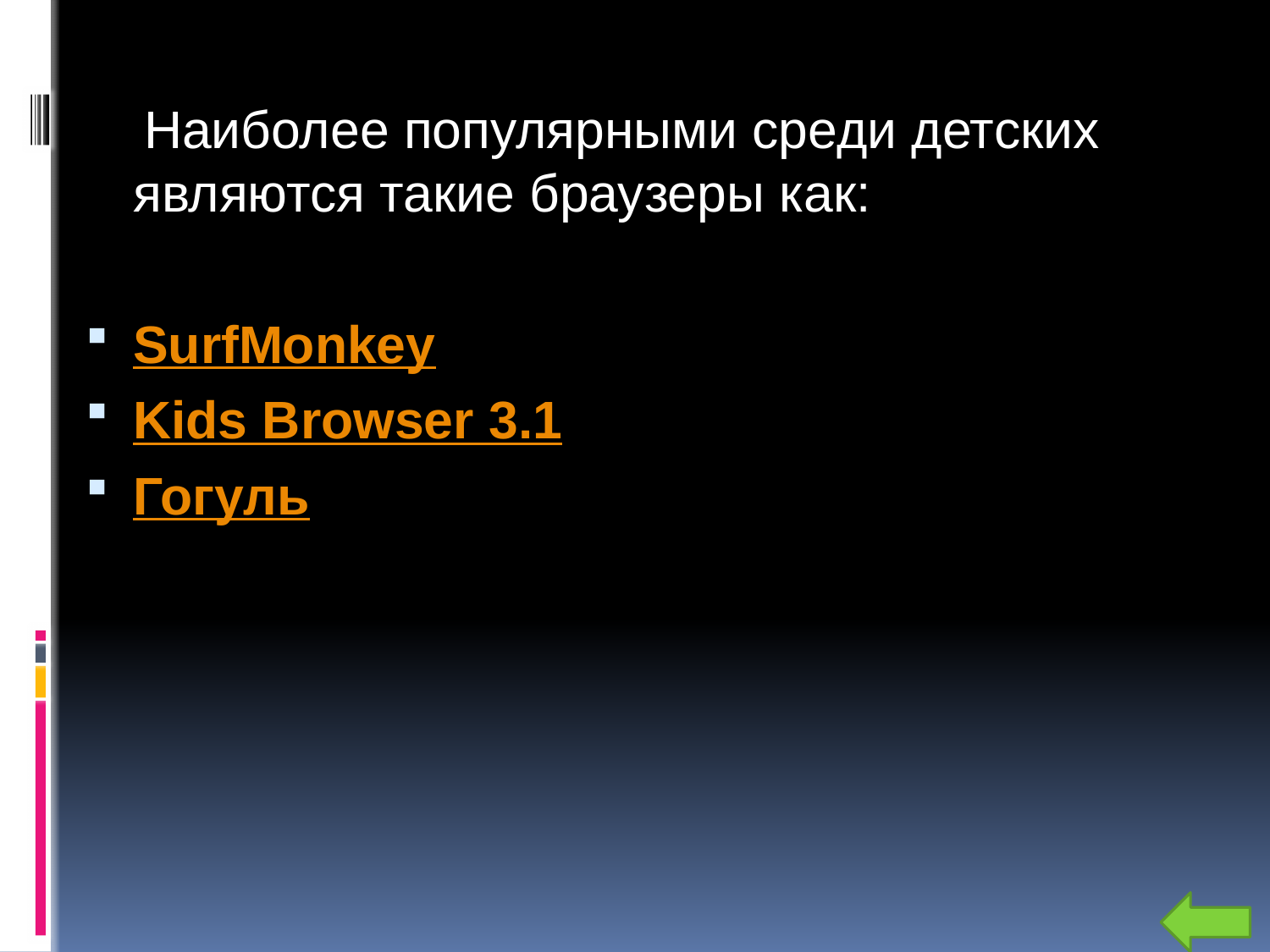

Наиболее популярными среди детских являются такие браузеры как:

SurfMonkey
Kids Browser 3.1
Гогуль